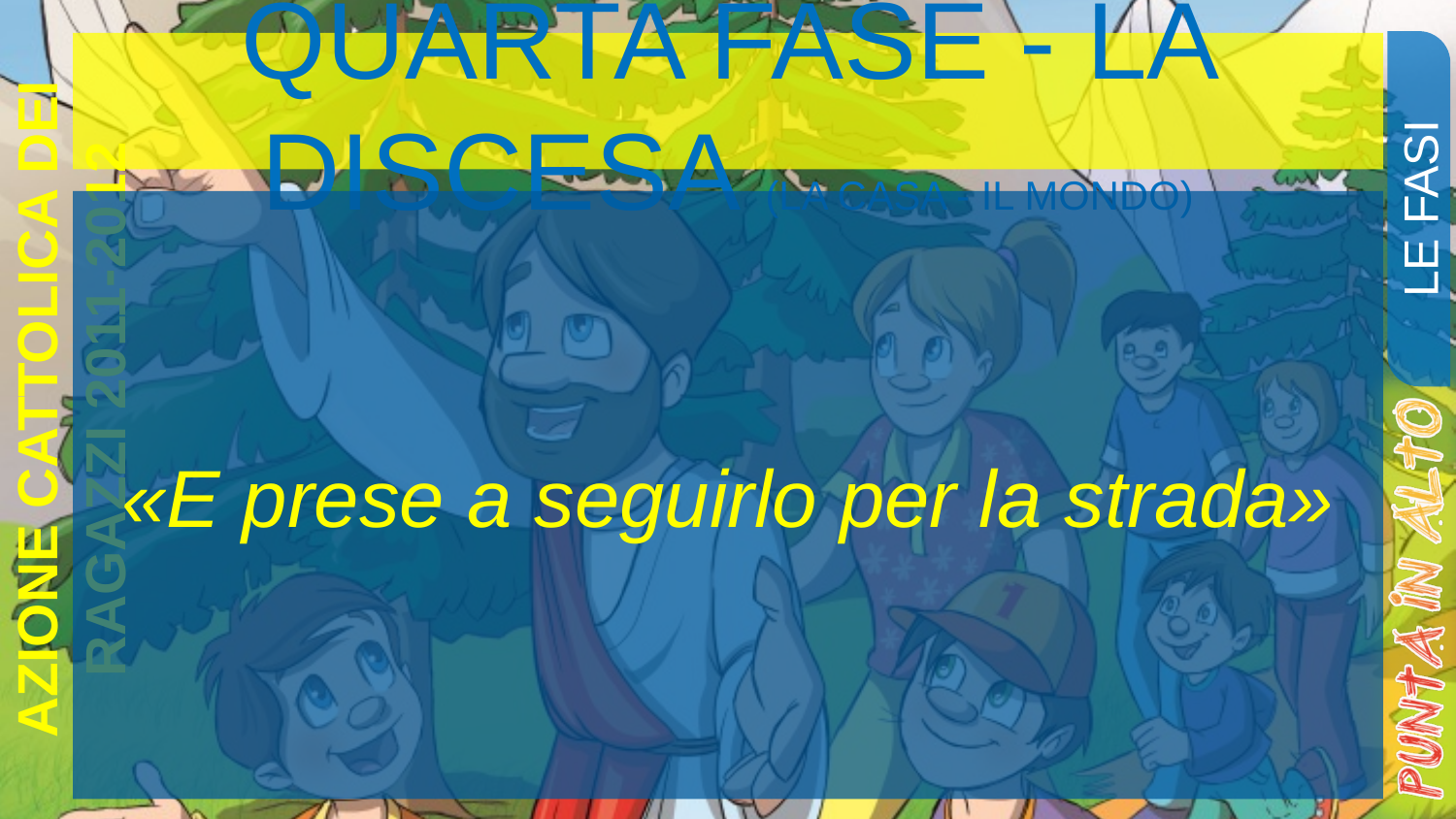

# QUARTA FASE - LA DISCESA (LA CASA - IL MONDO)
LE FASI
«E prese a seguirlo per la strada»